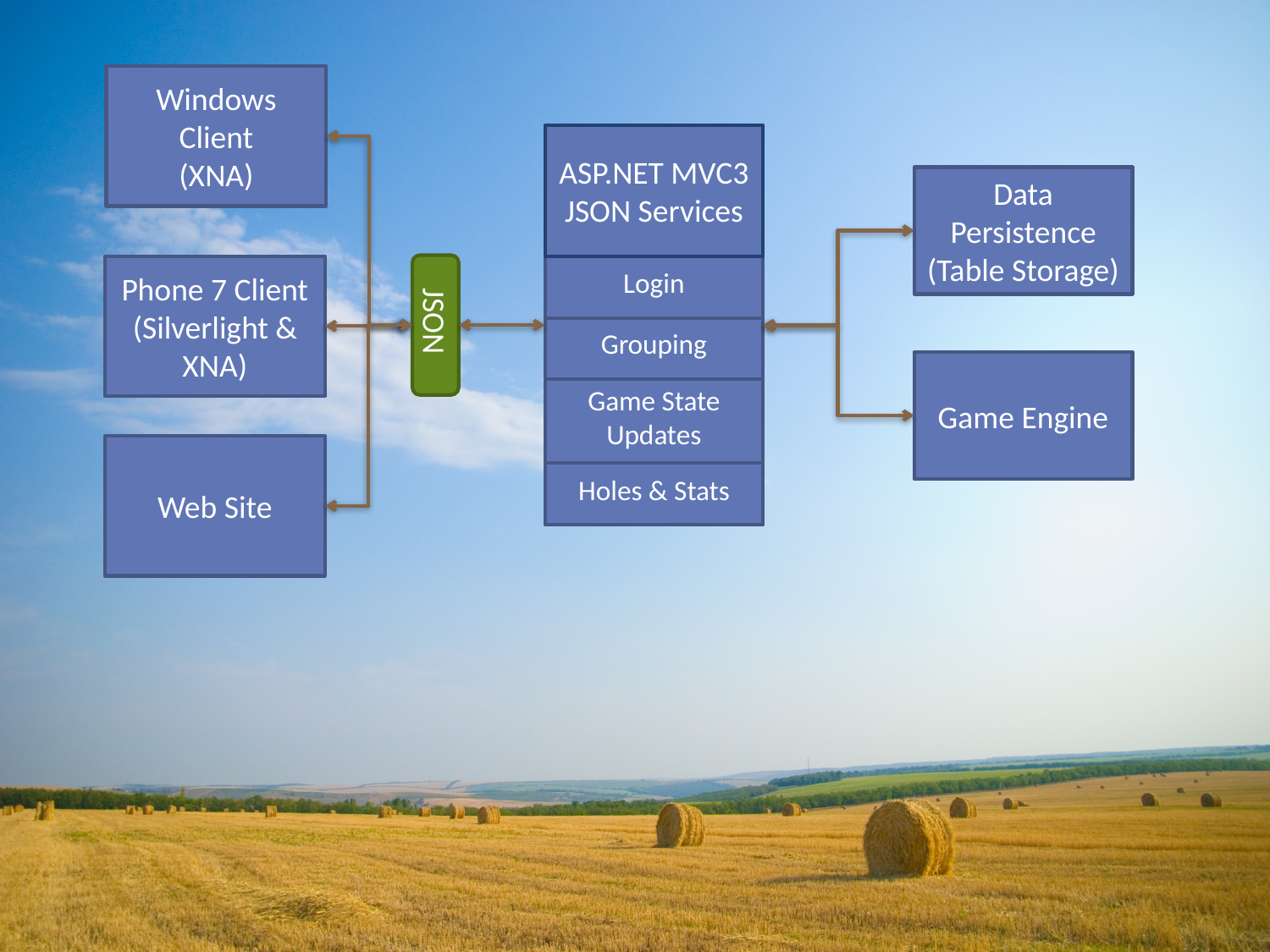

Windows Client
(XNA)
ASP.NET MVC3 JSON Services
Login
Grouping
Game State Updates
Holes & Stats
Data Persistence
(Table Storage)
Phone 7 Client
(Silverlight & XNA)
JSON
Game Engine
Web Site